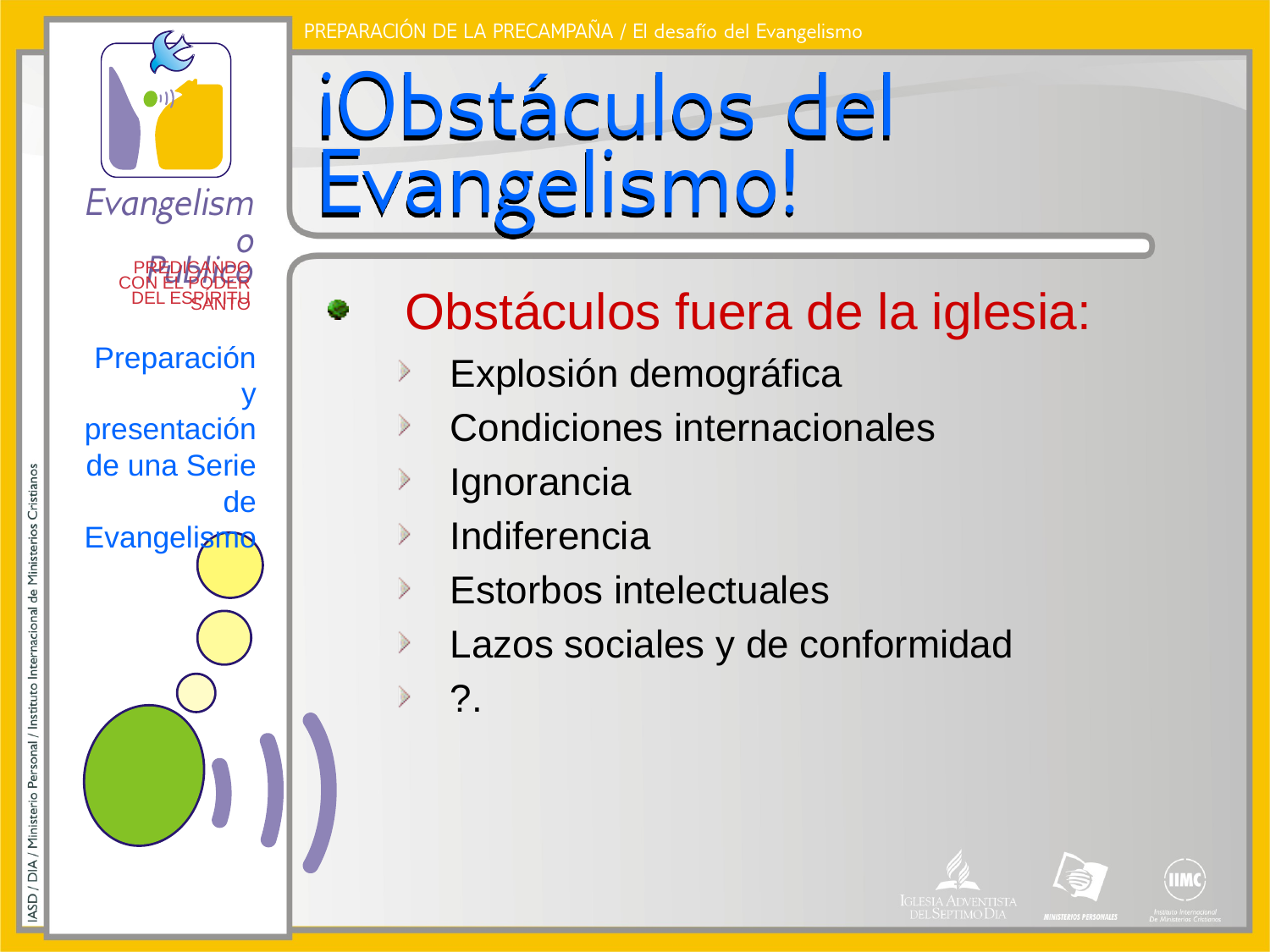

PREPARACIÓN DE LA PRECAMPAÑA / El desafío del Evangelismo
# ¡Obstáculos del Evangelismo!
Obstáculos fuera de la iglesia:
Explosión demográfica
Condiciones internacionales
Ignorancia
Indiferencia
Estorbos intelectuales
Lazos sociales y de conformidad
?.